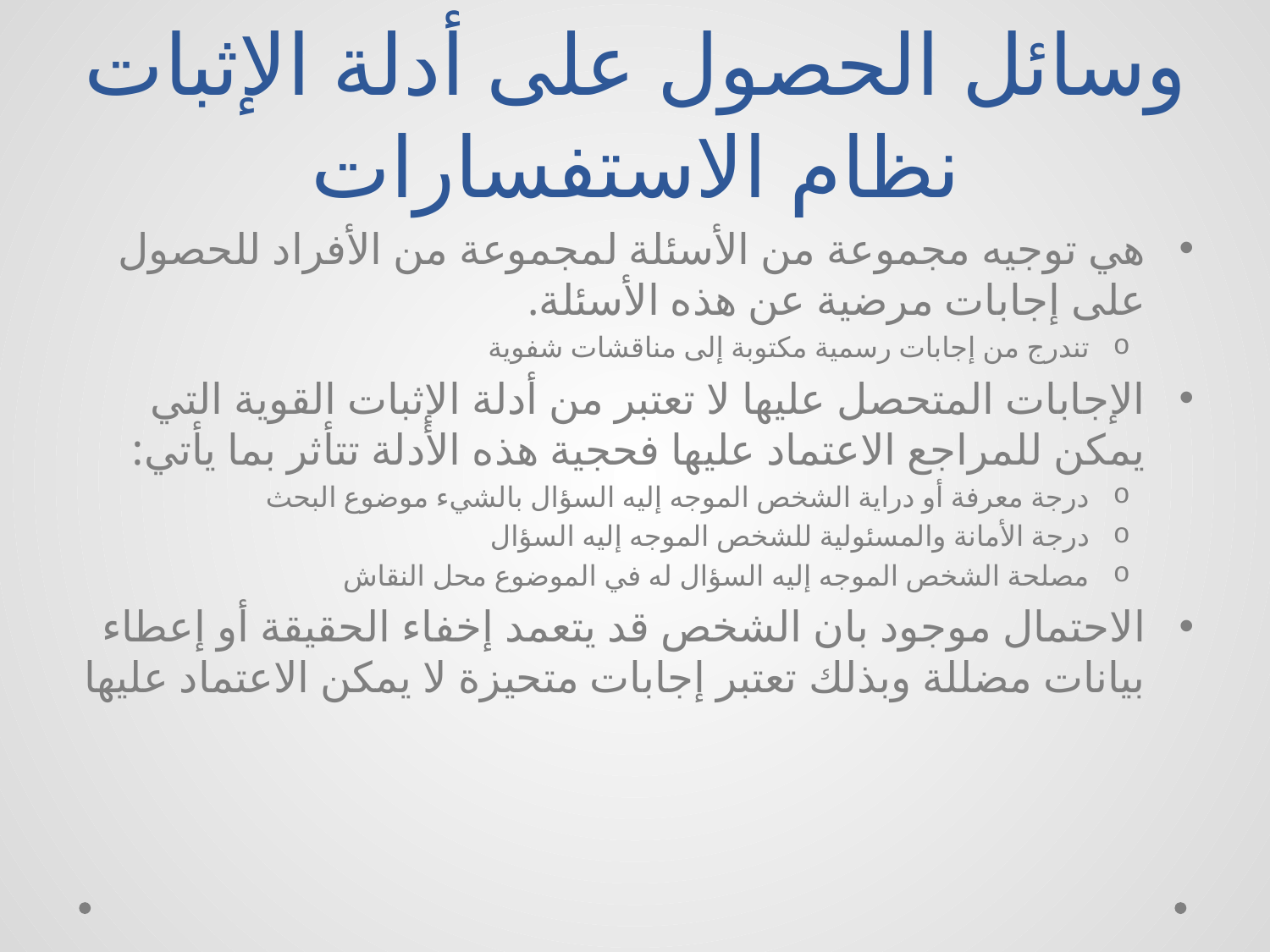

# وسائل الحصول على أدلة الإثبات نظام الاستفسارات
هي توجيه مجموعة من الأسئلة لمجموعة من الأفراد للحصول على إجابات مرضية عن هذه الأسئلة.
تندرج من إجابات رسمية مكتوبة إلى مناقشات شفوية
الإجابات المتحصل عليها لا تعتبر من أدلة الإثبات القوية التي يمكن للمراجع الاعتماد عليها فحجية هذه الأدلة تتأثر بما يأتي:
درجة معرفة أو دراية الشخص الموجه إليه السؤال بالشيء موضوع البحث
درجة الأمانة والمسئولية للشخص الموجه إليه السؤال
مصلحة الشخص الموجه إليه السؤال له في الموضوع محل النقاش
الاحتمال موجود بان الشخص قد يتعمد إخفاء الحقيقة أو إعطاء بيانات مضللة وبذلك تعتبر إجابات متحيزة لا يمكن الاعتماد عليها